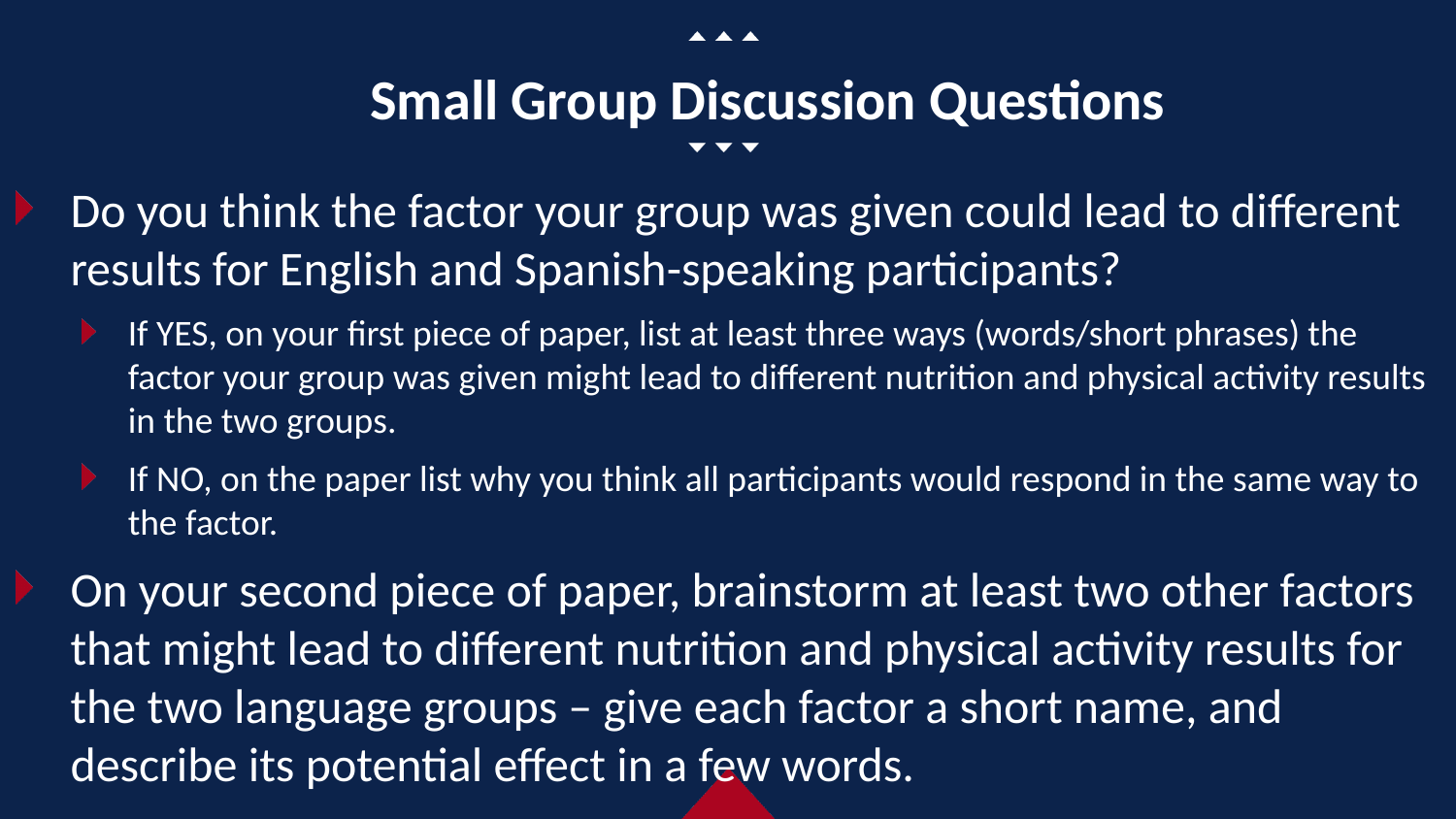

# Small Group Discussion Questions
Do you think the factor your group was given could lead to different results for English and Spanish-speaking participants?
If YES, on your first piece of paper, list at least three ways (words/short phrases) the factor your group was given might lead to different nutrition and physical activity results in the two groups.
If NO, on the paper list why you think all participants would respond in the same way to the factor.
On your second piece of paper, brainstorm at least two other factors that might lead to different nutrition and physical activity results for the two language groups – give each factor a short name, and describe its potential effect in a few words.